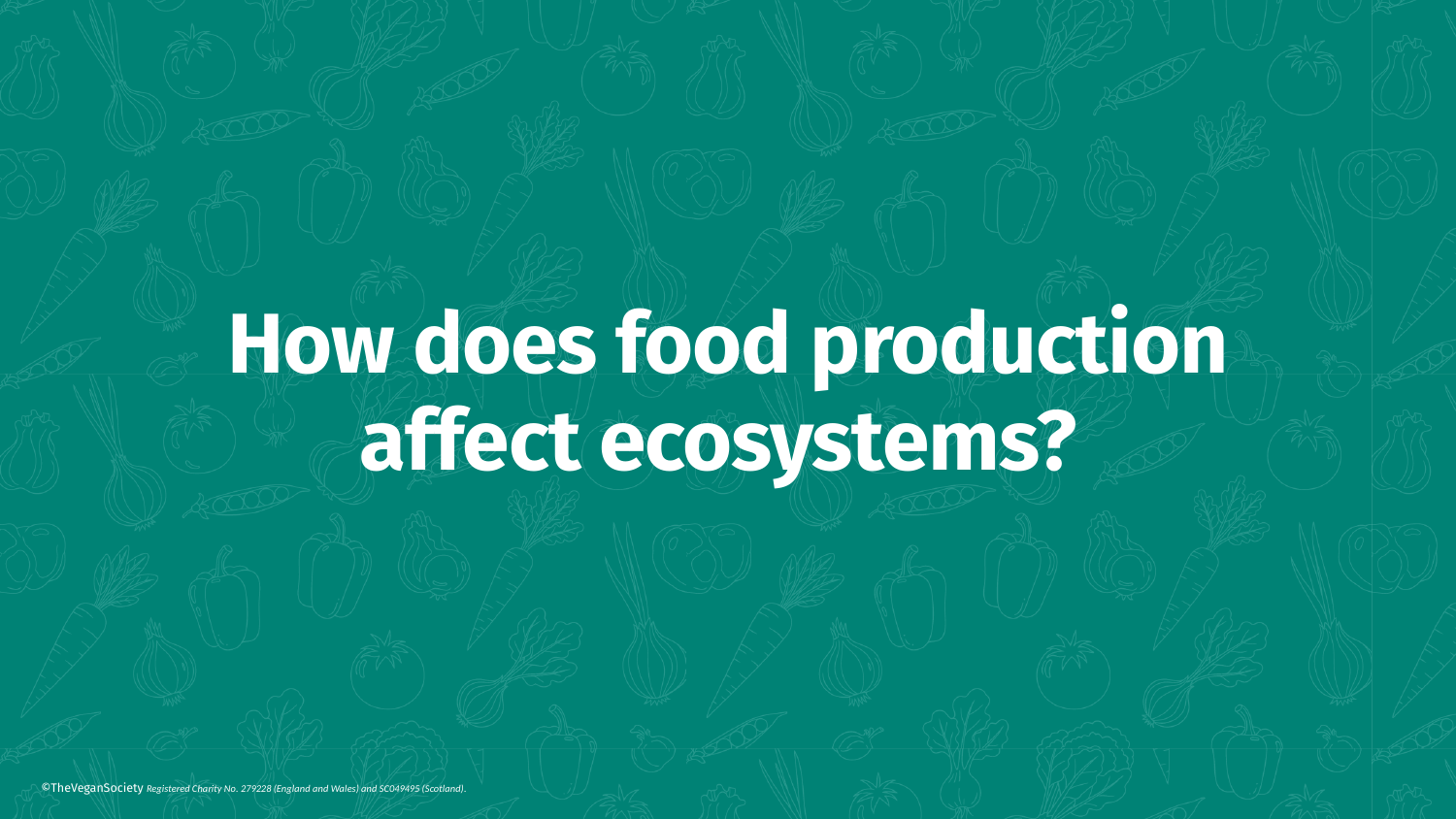

# How does food production affect ecosystems?